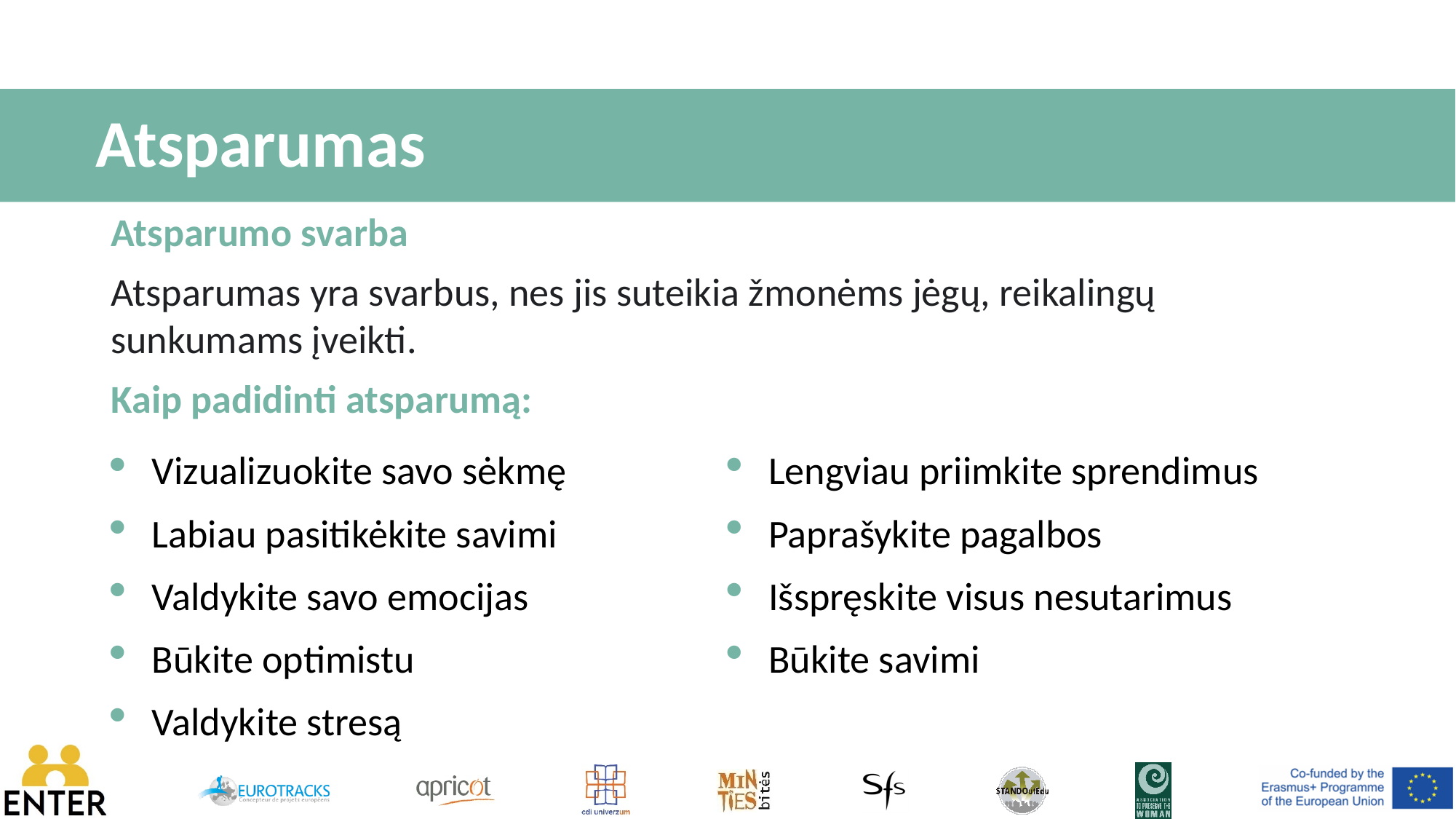

# Atsparumas
Atsparumo svarba
Atsparumas yra svarbus, nes jis suteikia žmonėms jėgų, reikalingų sunkumams įveikti.
Kaip padidinti atsparumą:
Vizualizuokite savo sėkmę
Labiau pasitikėkite savimi
Valdykite savo emocijas
Būkite optimistu
Valdykite stresą
Lengviau priimkite sprendimus
Paprašykite pagalbos
Išspręskite visus nesutarimus
Būkite savimi